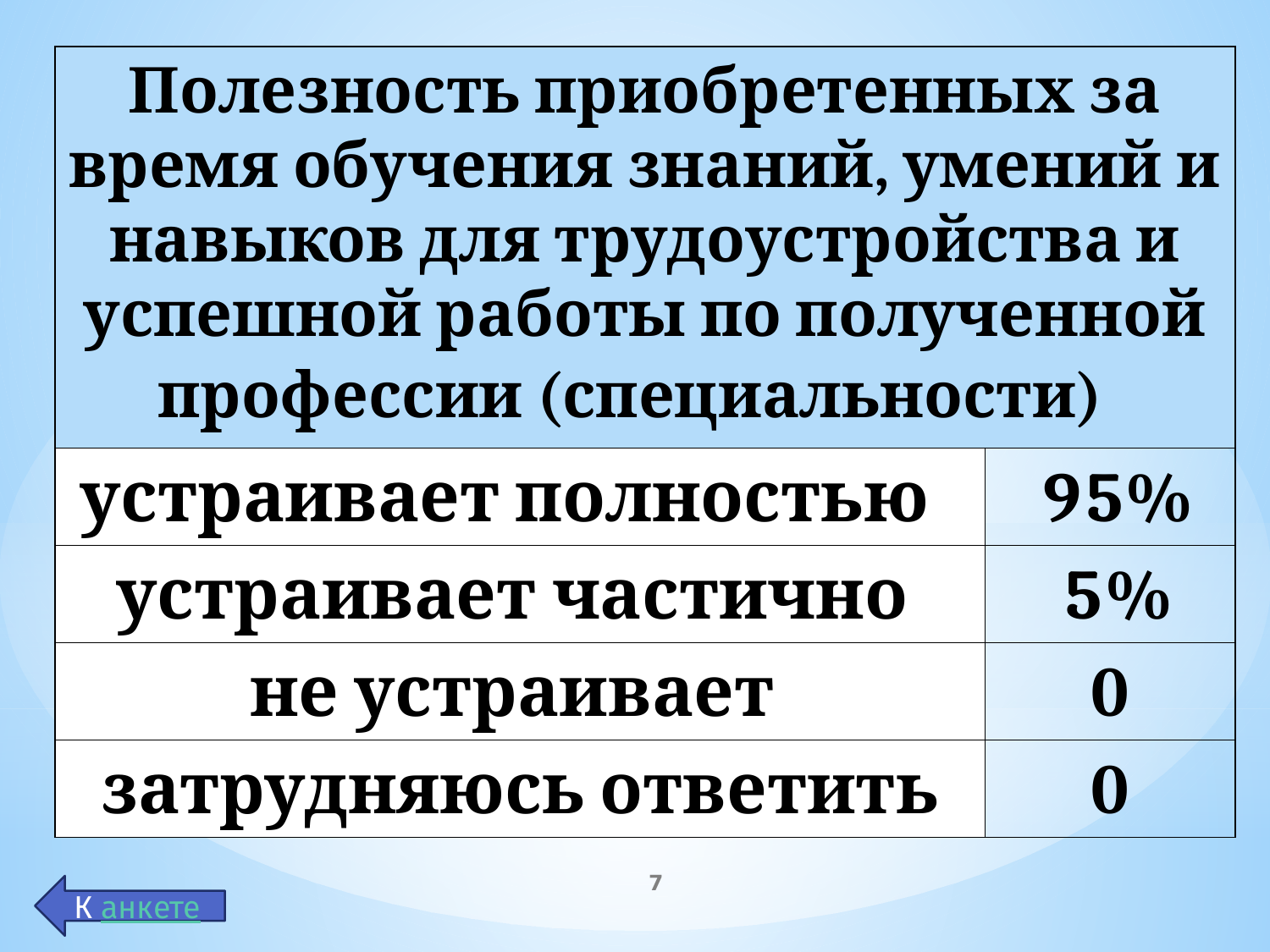

| Полезность приобретенных за время обучения знаний, умений и навыков для трудоустройства и успешной работы по полученной профессии (специальности) |  |
| --- | --- |
| устраивает полностью | 95% |
| устраивает частично | 5% |
| не устраивает | 0 |
| затрудняюсь ответить | 0 |
7
К анкете